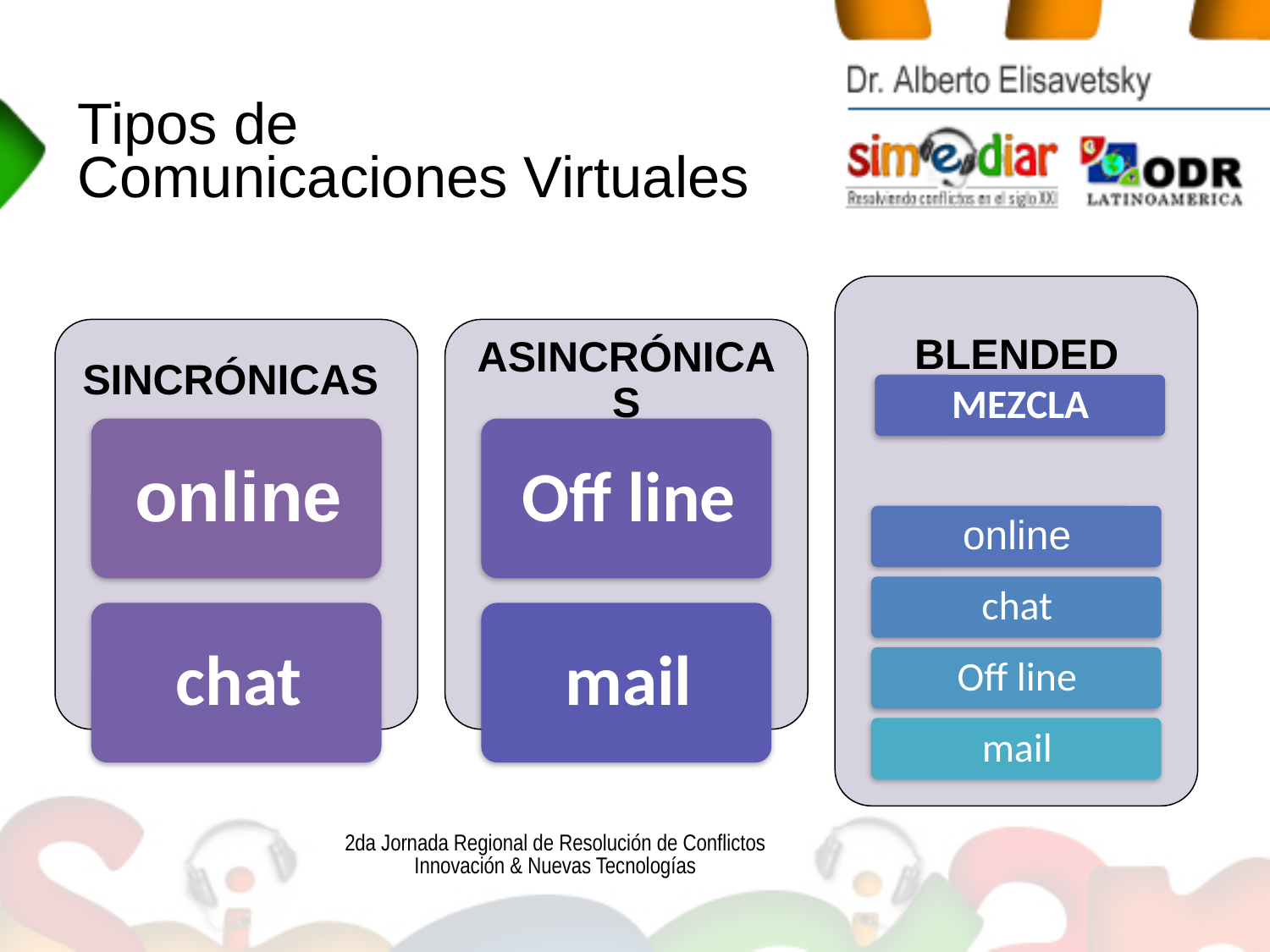

# Tipos de Comunicaciones Virtuales
SINCRÓNICAS
online
chat
ASINCRÓNICAS
Off line
mail
BLENDED
MEZCLA
online
chat
Off line
mail